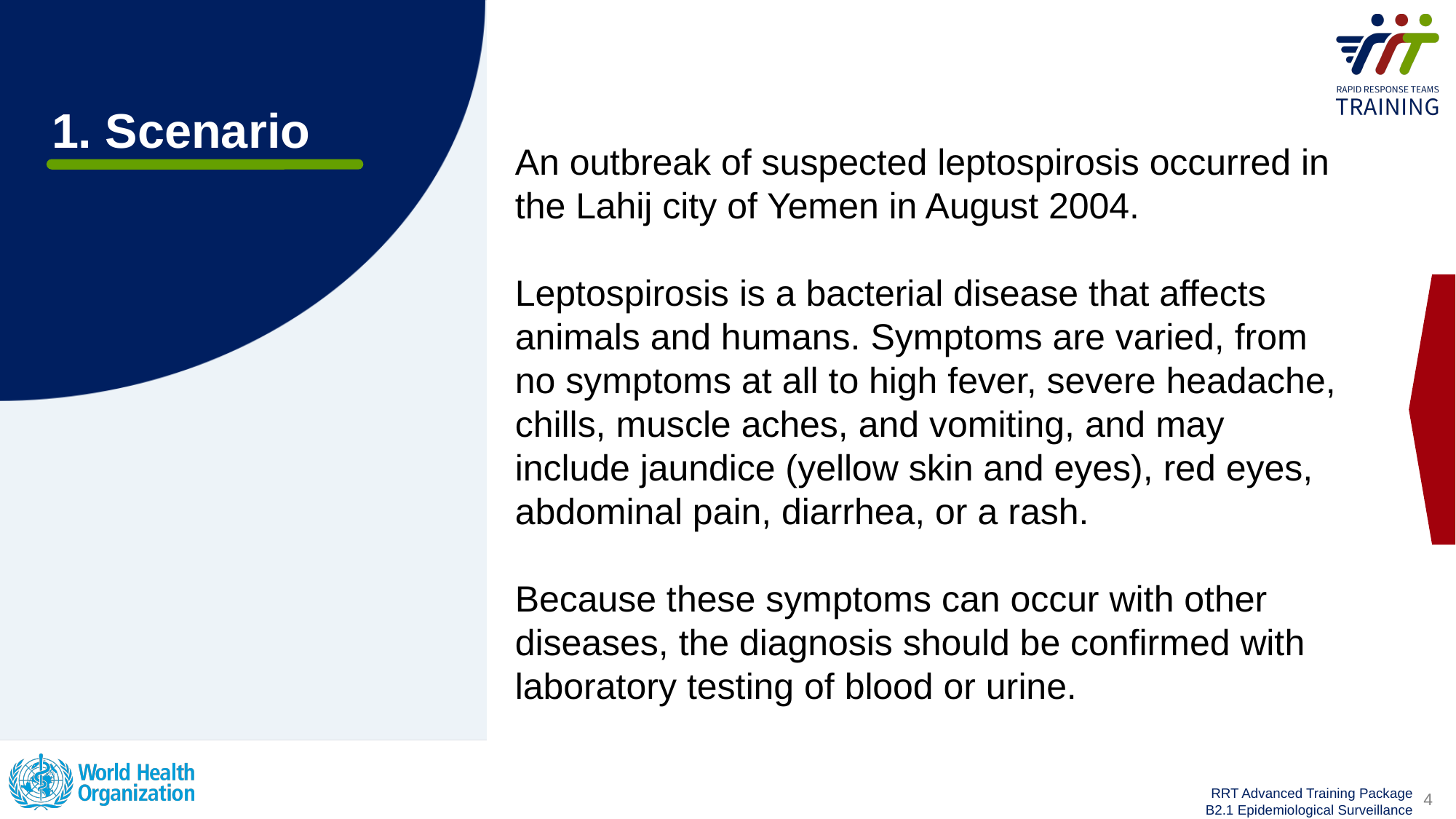

# 1. Scenario
An outbreak of suspected leptospirosis occurred in the Lahij city of Yemen in August 2004.

Leptospirosis is a bacterial disease that affects animals and humans. Symptoms are varied, from no symptoms at all to high fever, severe headache, chills, muscle aches, and vomiting, and may include jaundice (yellow skin and eyes), red eyes, abdominal pain, diarrhea, or a rash.

Because these symptoms can occur with other diseases, the diagnosis should be confirmed with laboratory testing of blood or urine.